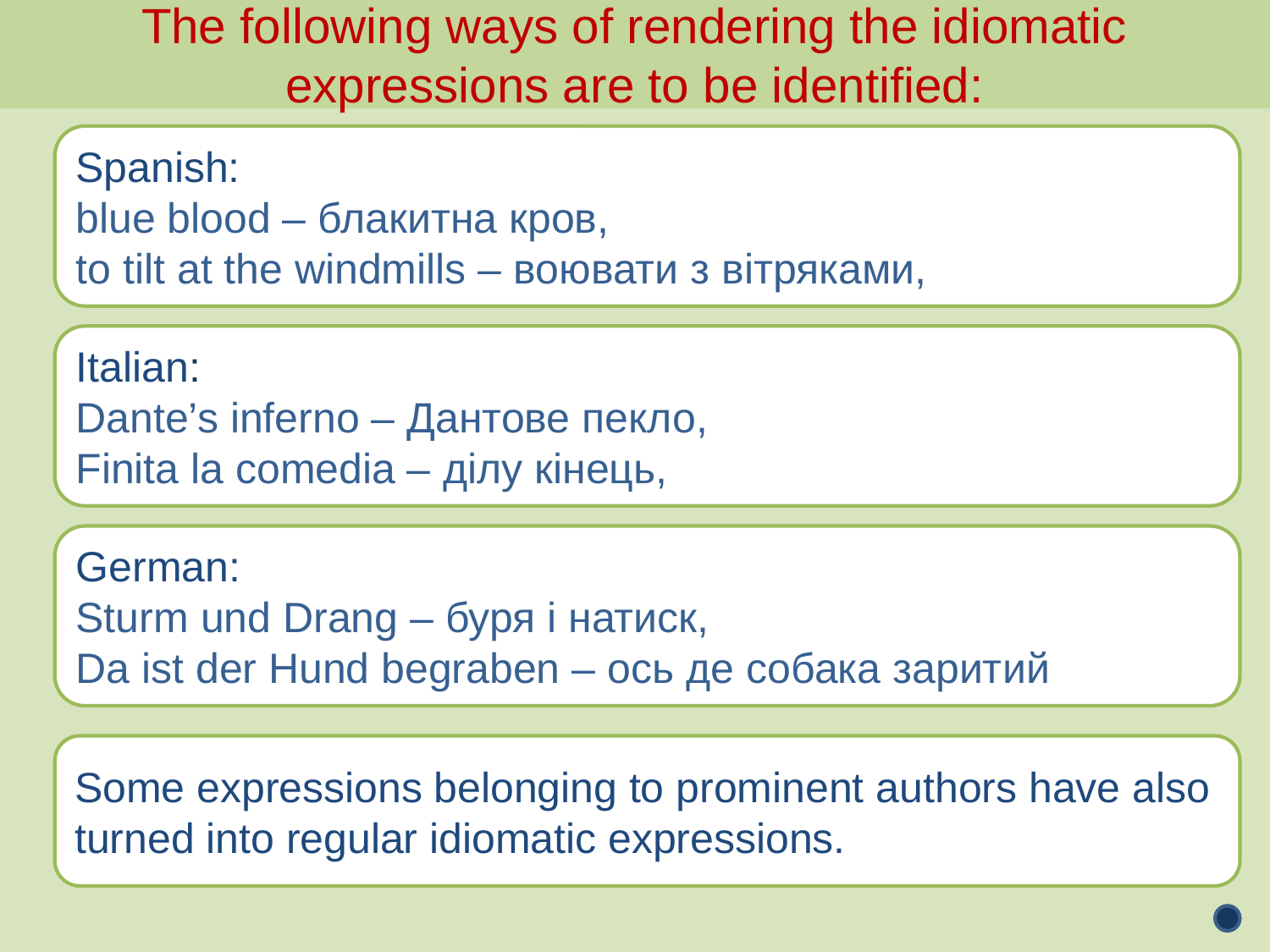

The following ways of rendering the idiomatic expressions are to be identified:
Spanish:
blue blood – блакитна кров,
to tilt at the windmills – воювати з вітряками,
Italian:
Dante’s inferno – Дантове пекло,
Finita la comedia – ділу кінець,
German:
Sturm und Drang – буря і натиск,
Da ist der Hund begraben – ось де собака заритий
Some expressions belonging to prominent authors have also turned into regular idiomatic expressions.